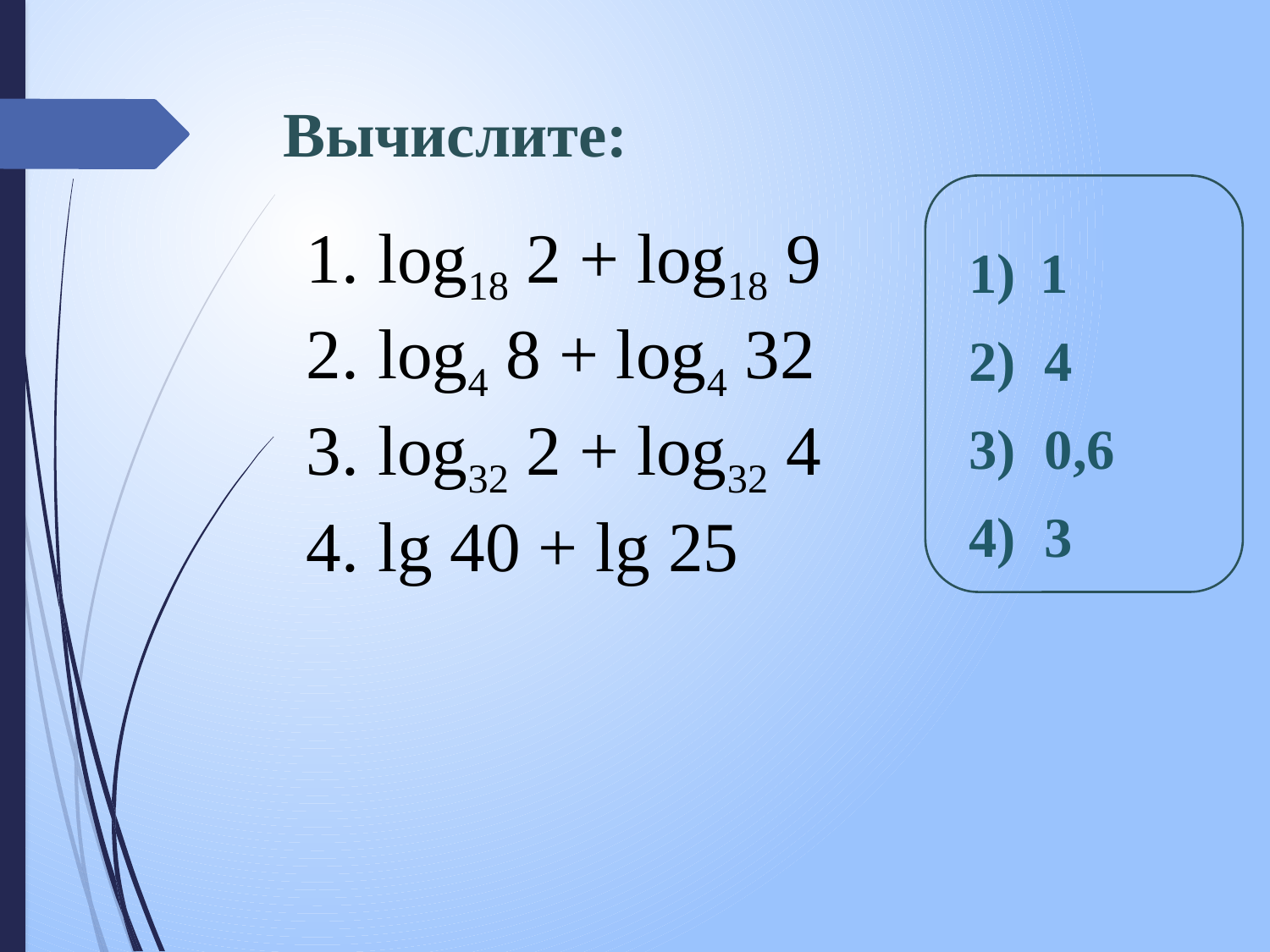

# Вычислите:

log18 2 + log18 9
log4 8 + log4 32
log32 2 + log32 4
lg 40 + lg 25
1
  4
  0,6
  3